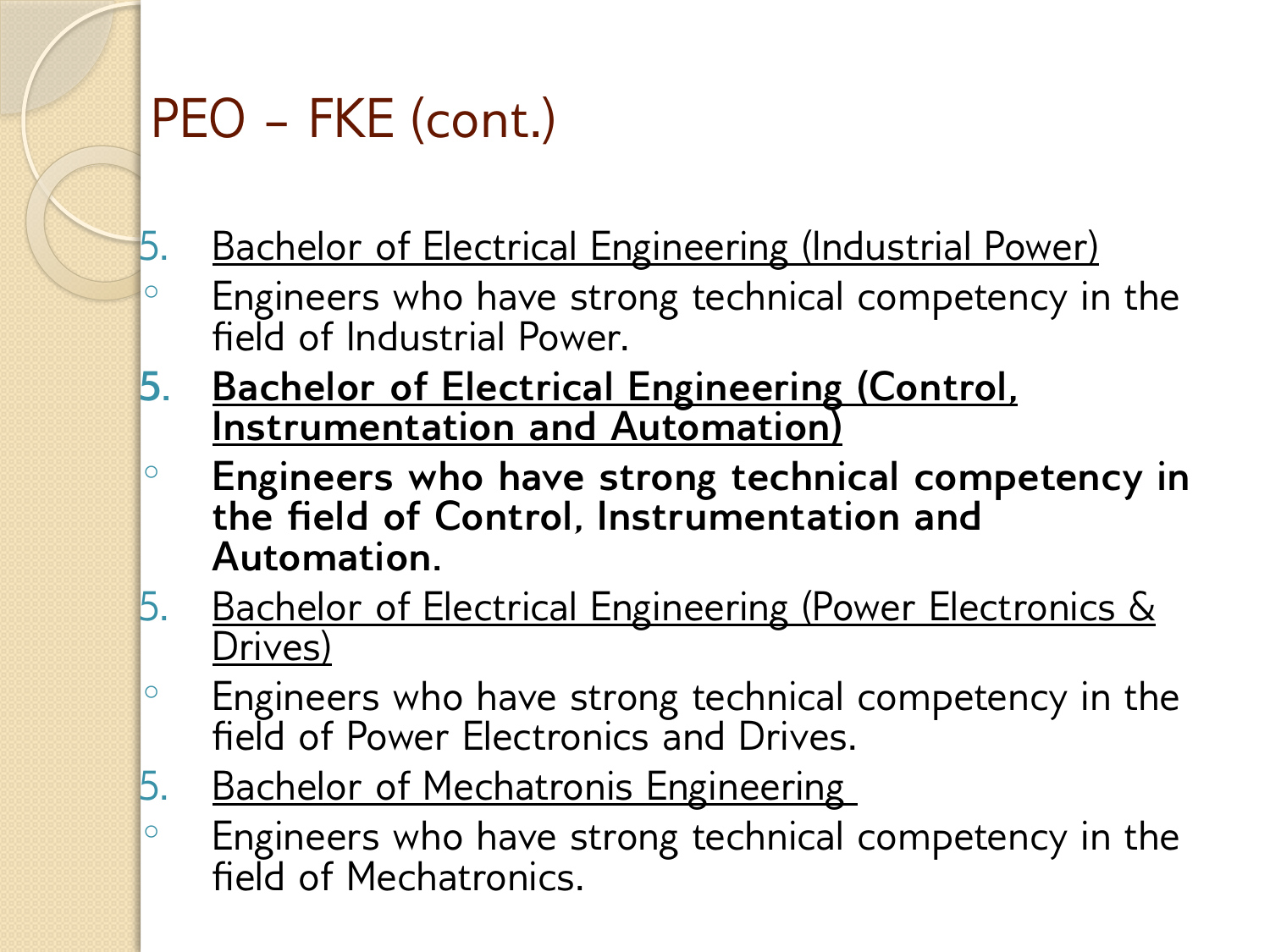

# PEO – FKE (cont.)
Bachelor of Electrical Engineering (Industrial Power)
Engineers who have strong technical competency in the field of Industrial Power.
Bachelor of Electrical Engineering (Control, Instrumentation and Automation)
Engineers who have strong technical competency in the field of Control, Instrumentation and Automation.
Bachelor of Electrical Engineering (Power Electronics & Drives)
Engineers who have strong technical competency in the field of Power Electronics and Drives.
Bachelor of Mechatronis Engineering
Engineers who have strong technical competency in the field of Mechatronics.